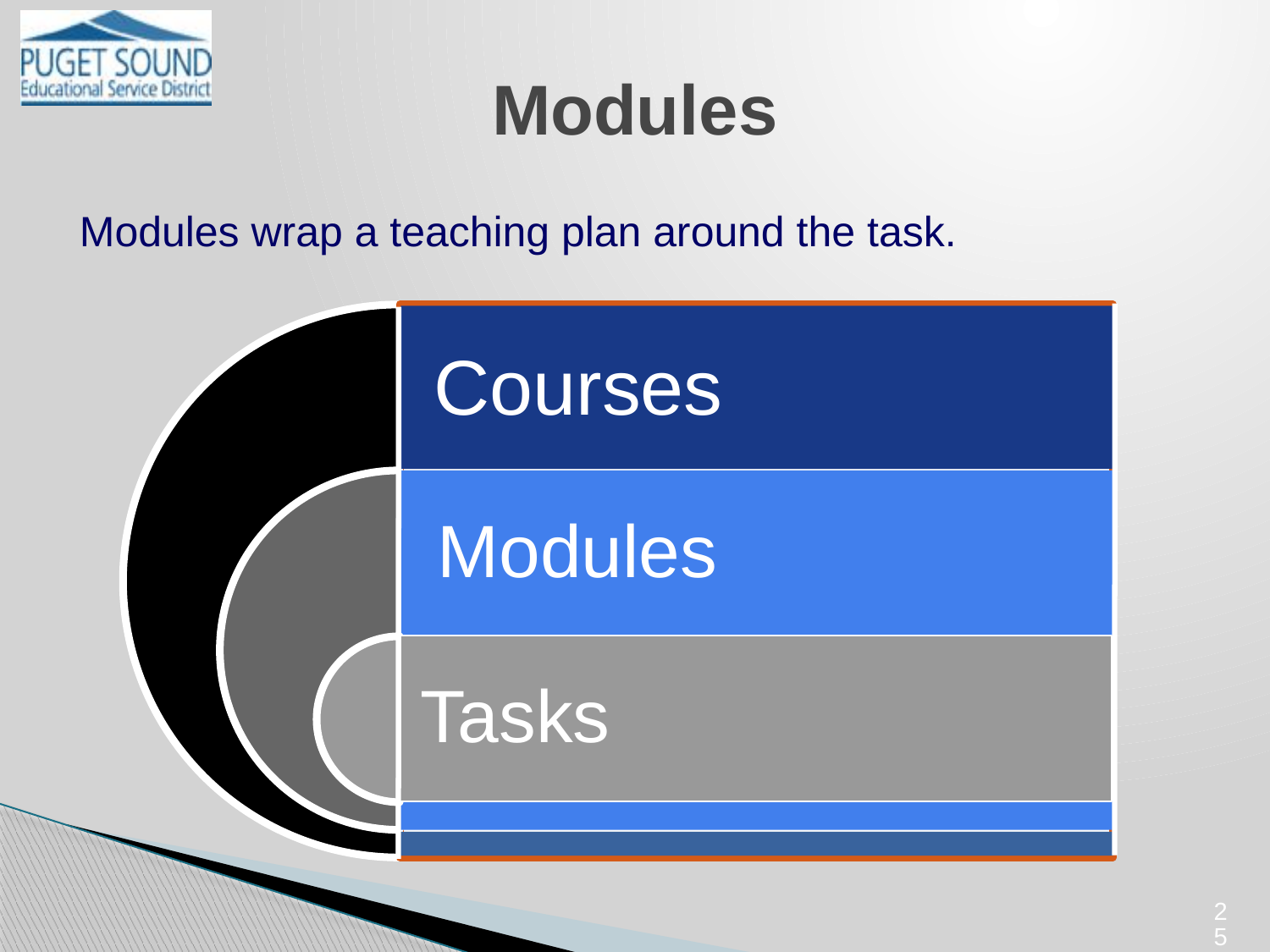

# Modules
Modules wrap a teaching plan around the task.
Courses
Modules
Tasks
New courses
Existing courses

Courses

25